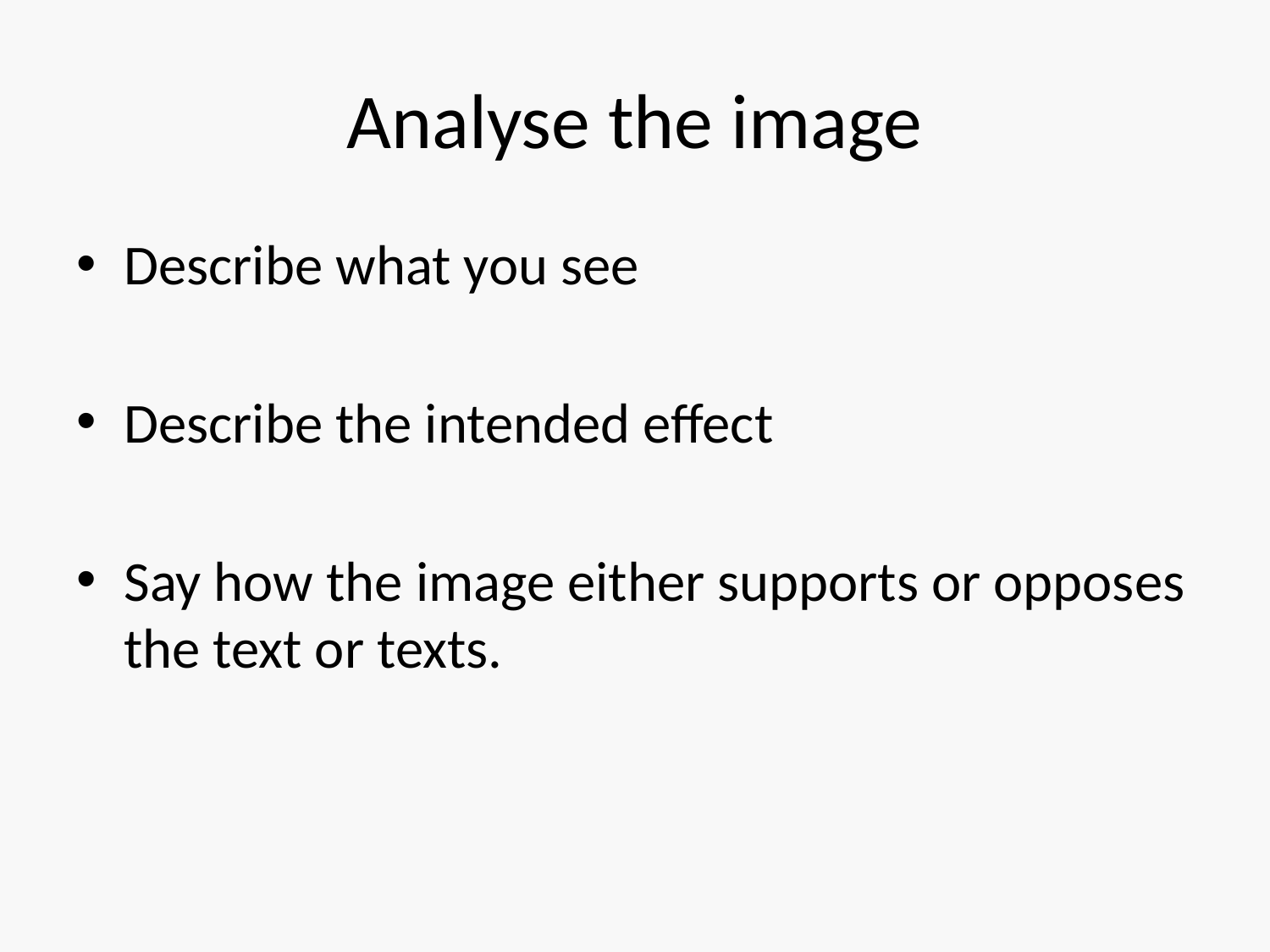

# Analyse the image
Describe what you see

Describe the intended effect

Say how the image either supports or opposes the text or texts.